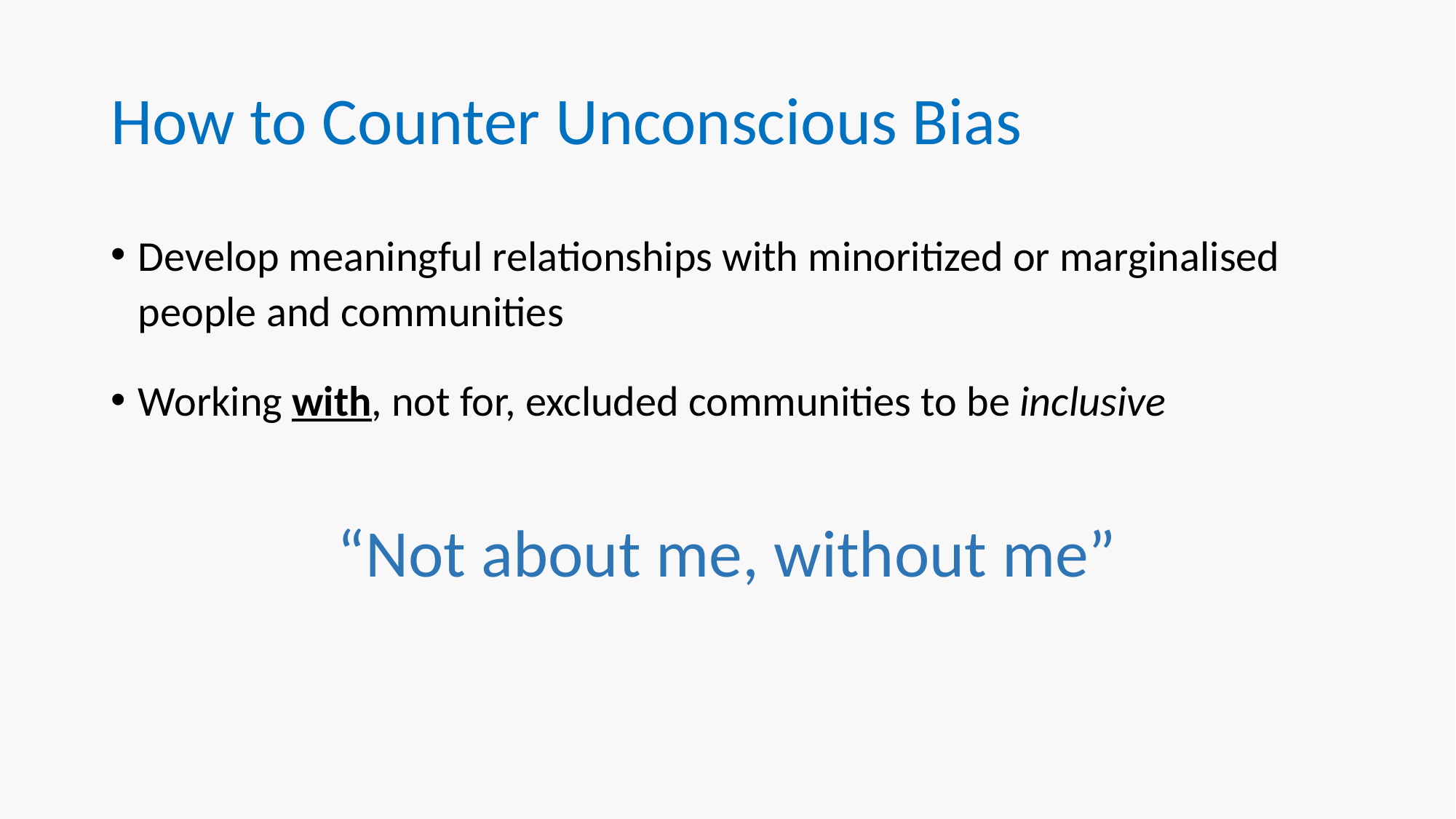

# How to Counter Unconscious Bias
Develop meaningful relationships with minoritized or marginalised people and communities
Working with, not for, excluded communities to be inclusive

“Not about me, without me”